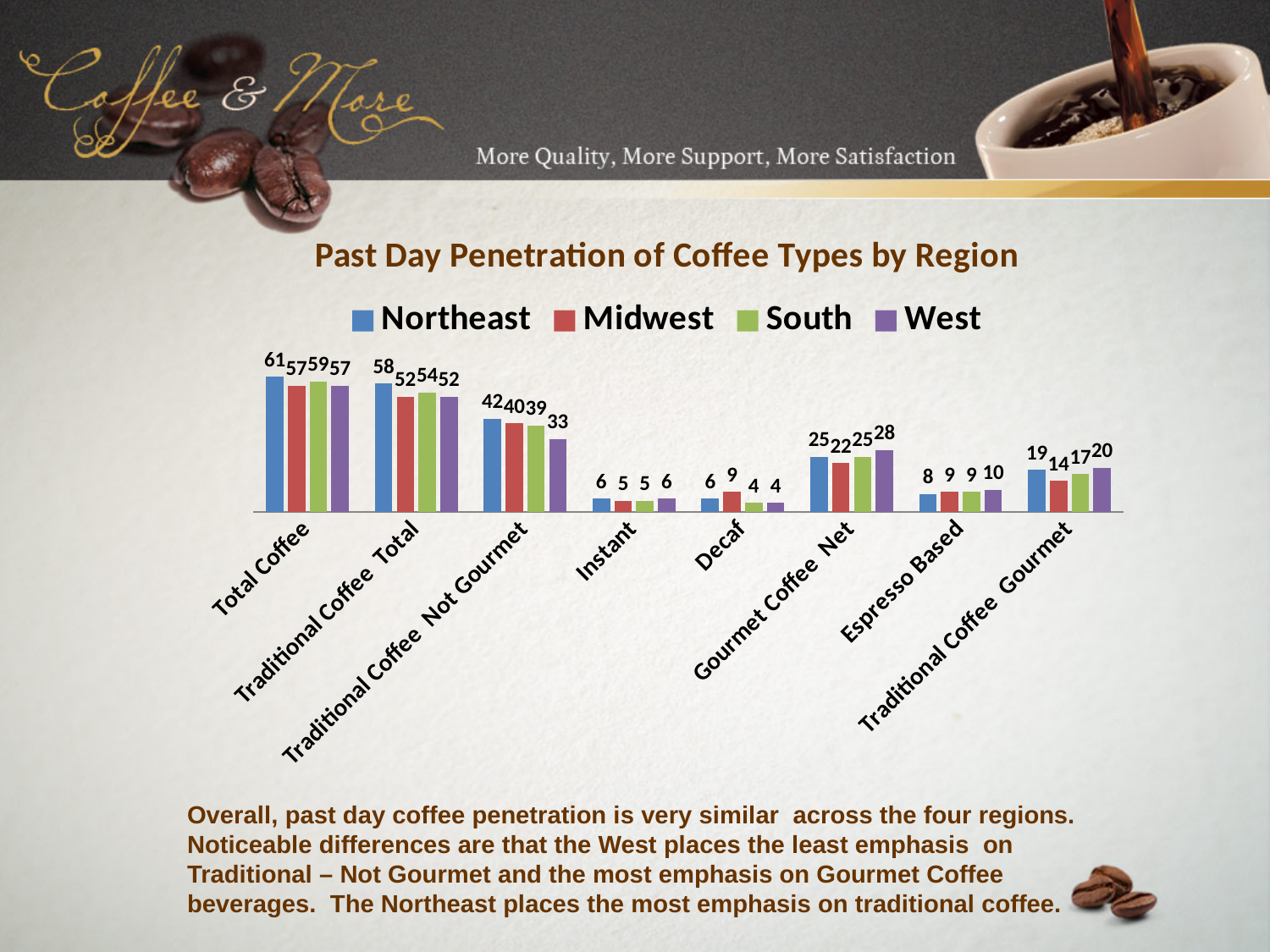

### Chart: Past Day Penetration of Coffee Types by Region

| Category | Northeast | Midwest | South | West |
|---|---|---|---|---|
| Total Coffee | 61.0 | 57.0 | 59.0 | 57.0 |
| Traditional Coffee  Total | 58.0 | 52.0 | 54.0 | 52.0 |
| Traditional Coffee  Not Gourmet | 42.0 | 40.0 | 39.0 | 33.0 |
| Instant | 6.0 | 5.0 | 5.0 | 6.0 |
| Decaf | 6.0 | 9.0 | 4.0 | 4.0 |
| Gourmet Coffee  Net | 25.0 | 22.0 | 25.0 | 28.0 |
| Espresso Based | 8.0 | 9.0 | 9.0 | 10.0 |
| Traditional Coffee  Gourmet | 19.0 | 14.0 | 17.0 | 20.0 |
Overall, past day coffee penetration is very similar  across the four regions.  Noticeable differences are that the West places the least emphasis  on Traditional – Not Gourmet and the most emphasis on Gourmet Coffee beverages.  The Northeast places the most emphasis on traditional coffee.